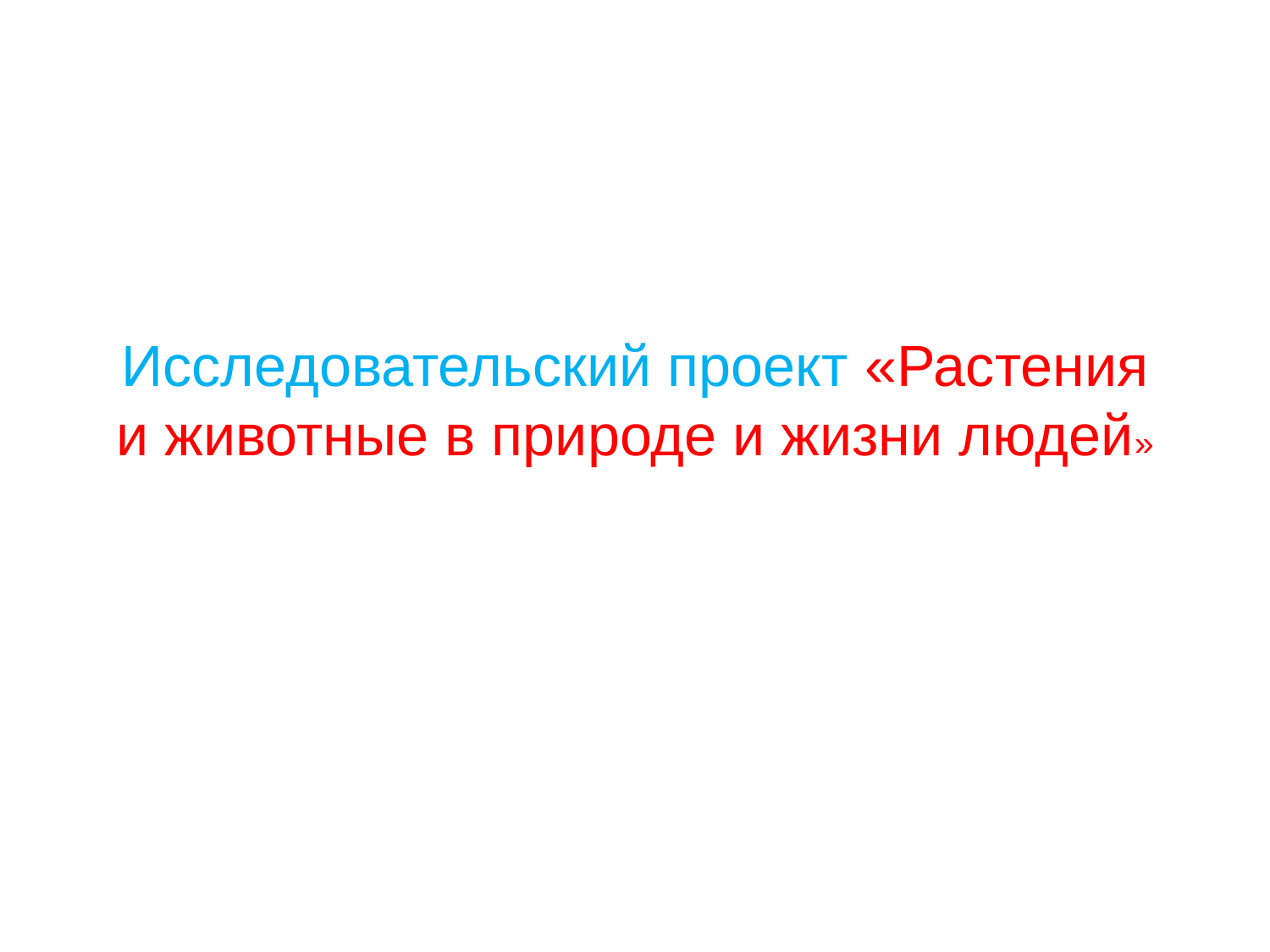

# Исследовательский проект «Растения и животные в природе и жизни людей»